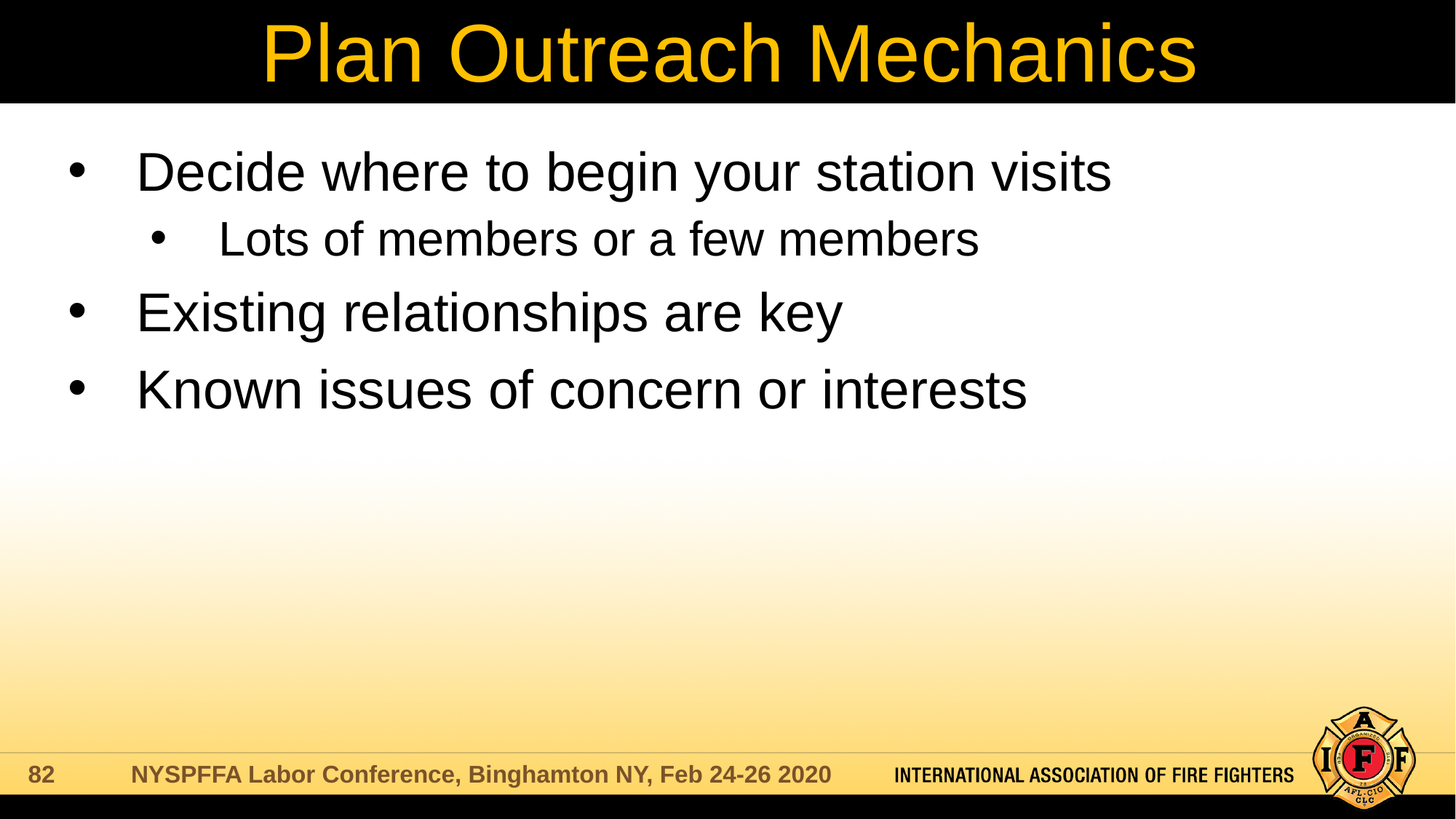

Plan Outreach Mechanics
Decide where to begin your station visits
Lots of members or a few members
Existing relationships are key
Known issues of concern or interests

NYSPFFA Labor Conference, Binghamton NY, Feb 24-26 2020